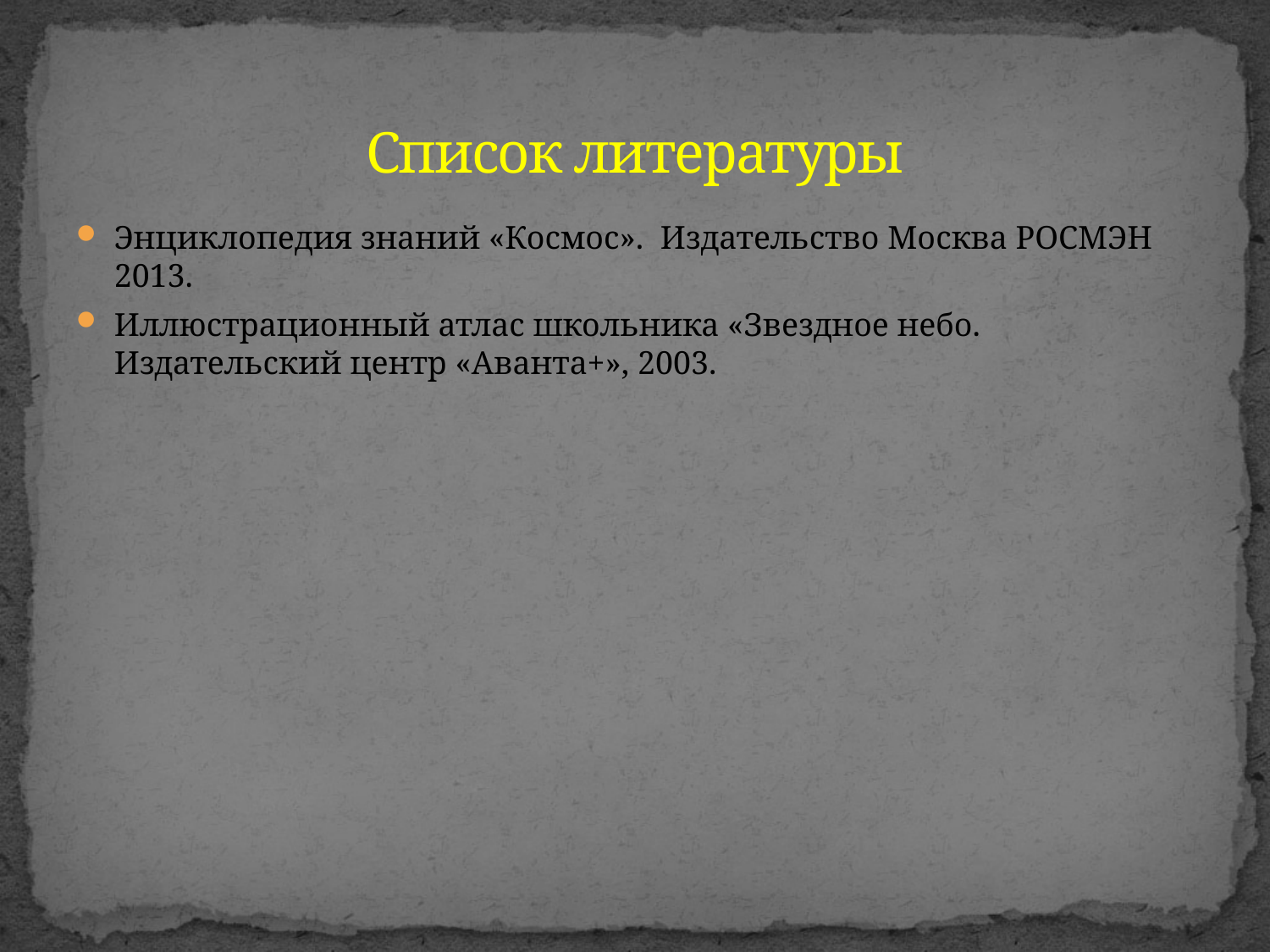

# Список литературы
Энциклопедия знаний «Космос».  Издательство Москва РОСМЭН 2013.
Иллюстрационный атлас школьника «Звездное небо. Издательский центр «Аванта+», 2003.